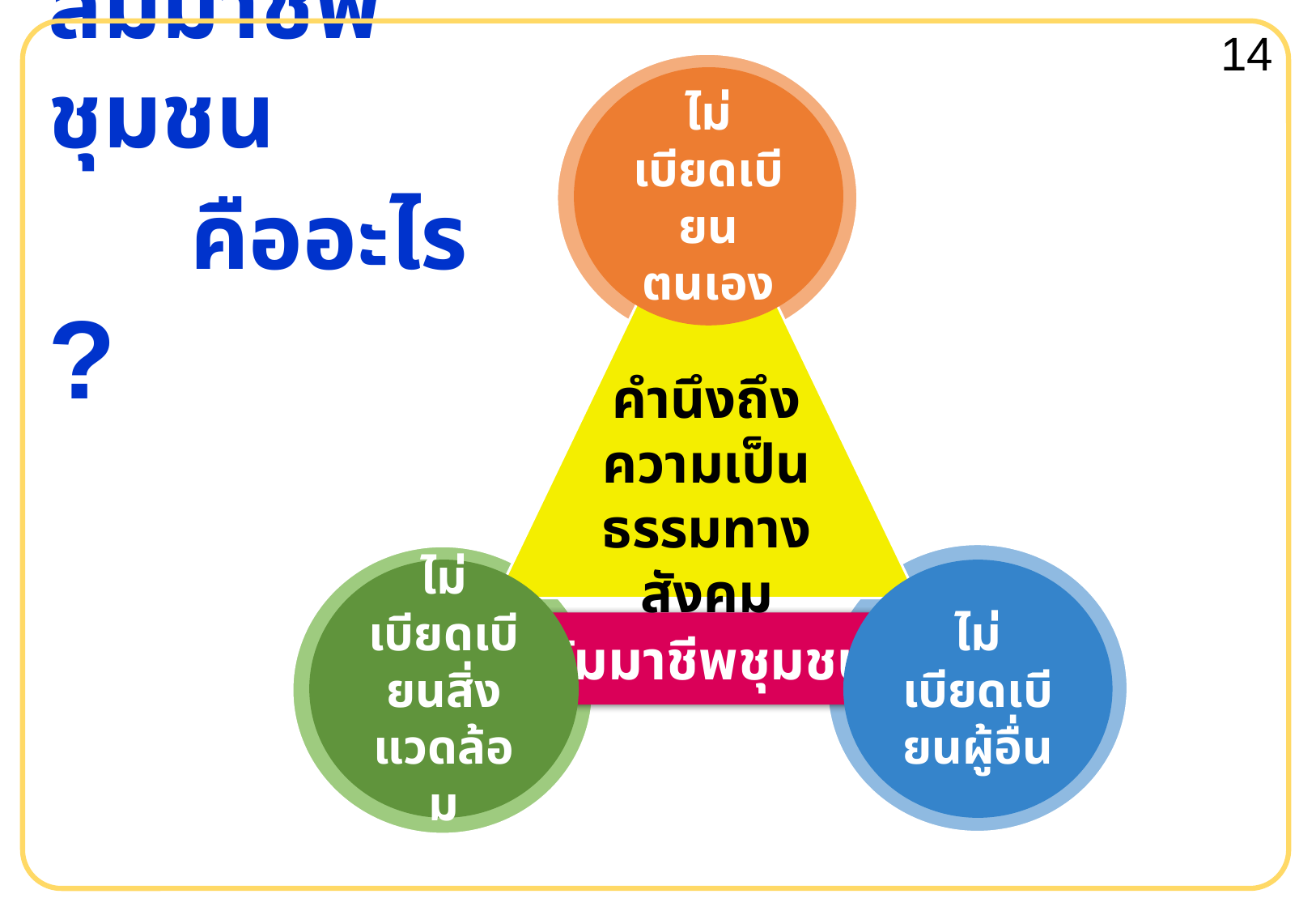

14

สัมมาชีพชุมชน
      คืออะไร ?

ไม่
เบียดเบียนตนเอง

คำนึงถึง
ความเป็นธรรมทางสังคม
ไม่เบียดเบียนสิ่งแวดล้อม
ไม่เบียดเบียนผู้อื่น
สัมมาชีพชุมชน